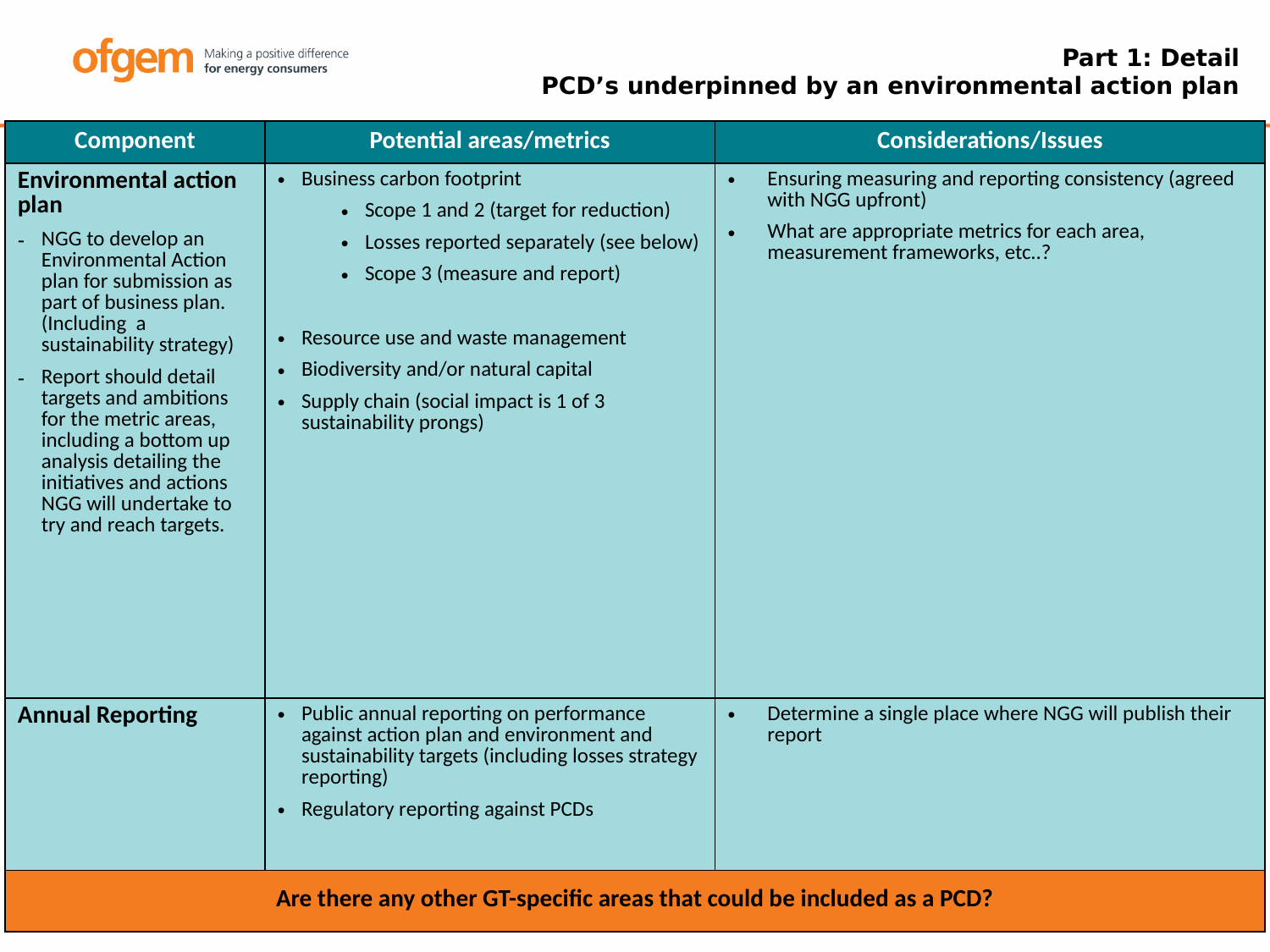

# Part 1: Detail PCD’s underpinned by an environmental action plan
| Component | Potential areas/metrics | Considerations/Issues |
| --- | --- | --- |
| Environmental action plan NGG to develop an Environmental Action plan for submission as part of business plan. (Including a sustainability strategy) Report should detail targets and ambitions for the metric areas, including a bottom up analysis detailing the initiatives and actions NGG will undertake to try and reach targets. | Business carbon footprint Scope 1 and 2 (target for reduction) Losses reported separately (see below) Scope 3 (measure and report) Resource use and waste management Biodiversity and/or natural capital Supply chain (social impact is 1 of 3 sustainability prongs) | Ensuring measuring and reporting consistency (agreed with NGG upfront) What are appropriate metrics for each area, measurement frameworks, etc..? |
| Annual Reporting | Public annual reporting on performance against action plan and environment and sustainability targets (including losses strategy reporting) Regulatory reporting against PCDs | Determine a single place where NGG will publish their report |
| Are there any other GT-specific areas that could be included as a PCD? |  |  |

36